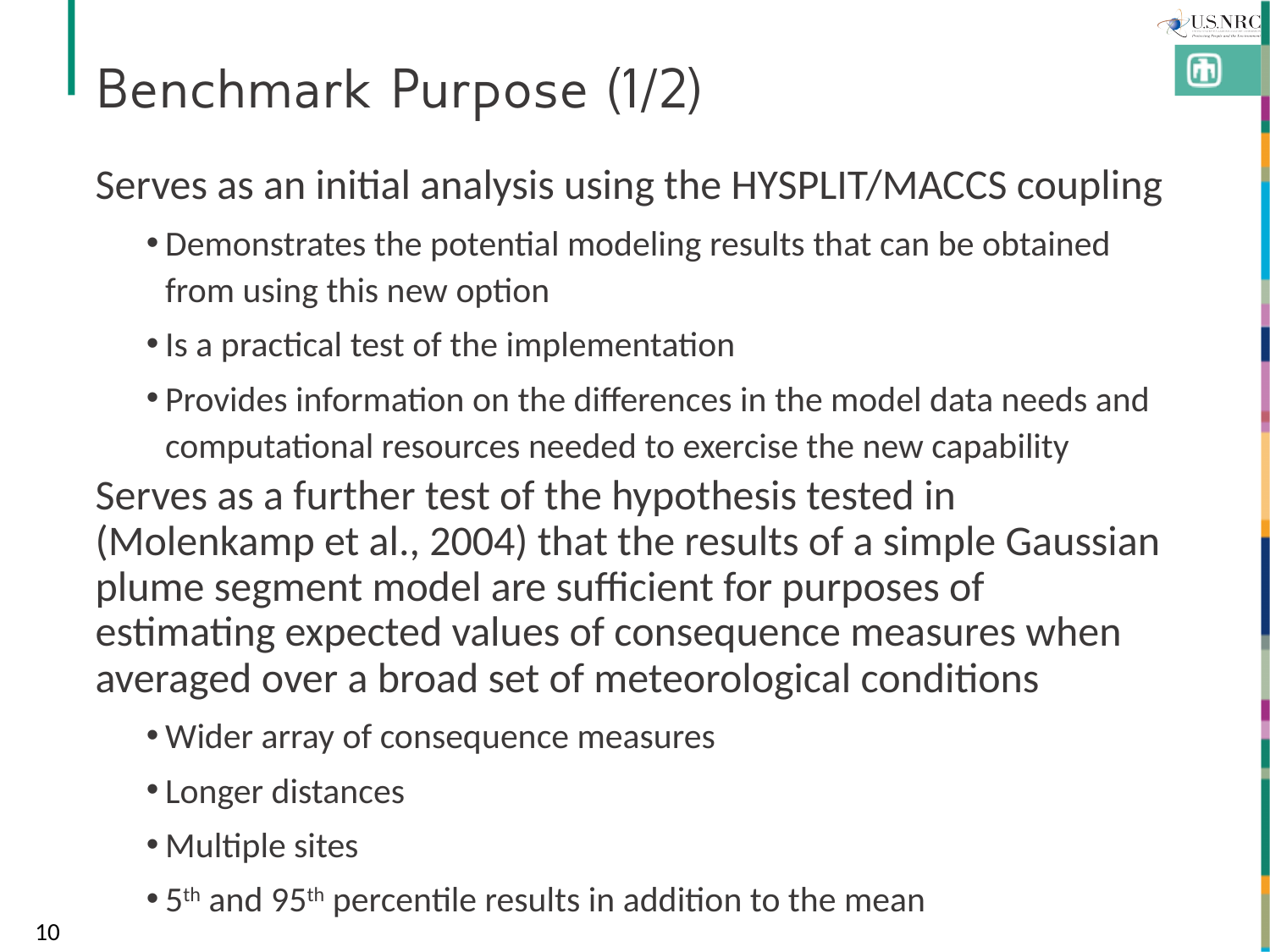

# Benchmark Purpose (1/2)
Serves as an initial analysis using the HYSPLIT/MACCS coupling
Demonstrates the potential modeling results that can be obtained from using this new option
Is a practical test of the implementation
Provides information on the differences in the model data needs and computational resources needed to exercise the new capability
Serves as a further test of the hypothesis tested in (Molenkamp et al., 2004) that the results of a simple Gaussian plume segment model are sufficient for purposes of estimating expected values of consequence measures when averaged over a broad set of meteorological conditions
Wider array of consequence measures
Longer distances
Multiple sites
5th and 95th percentile results in addition to the mean
10